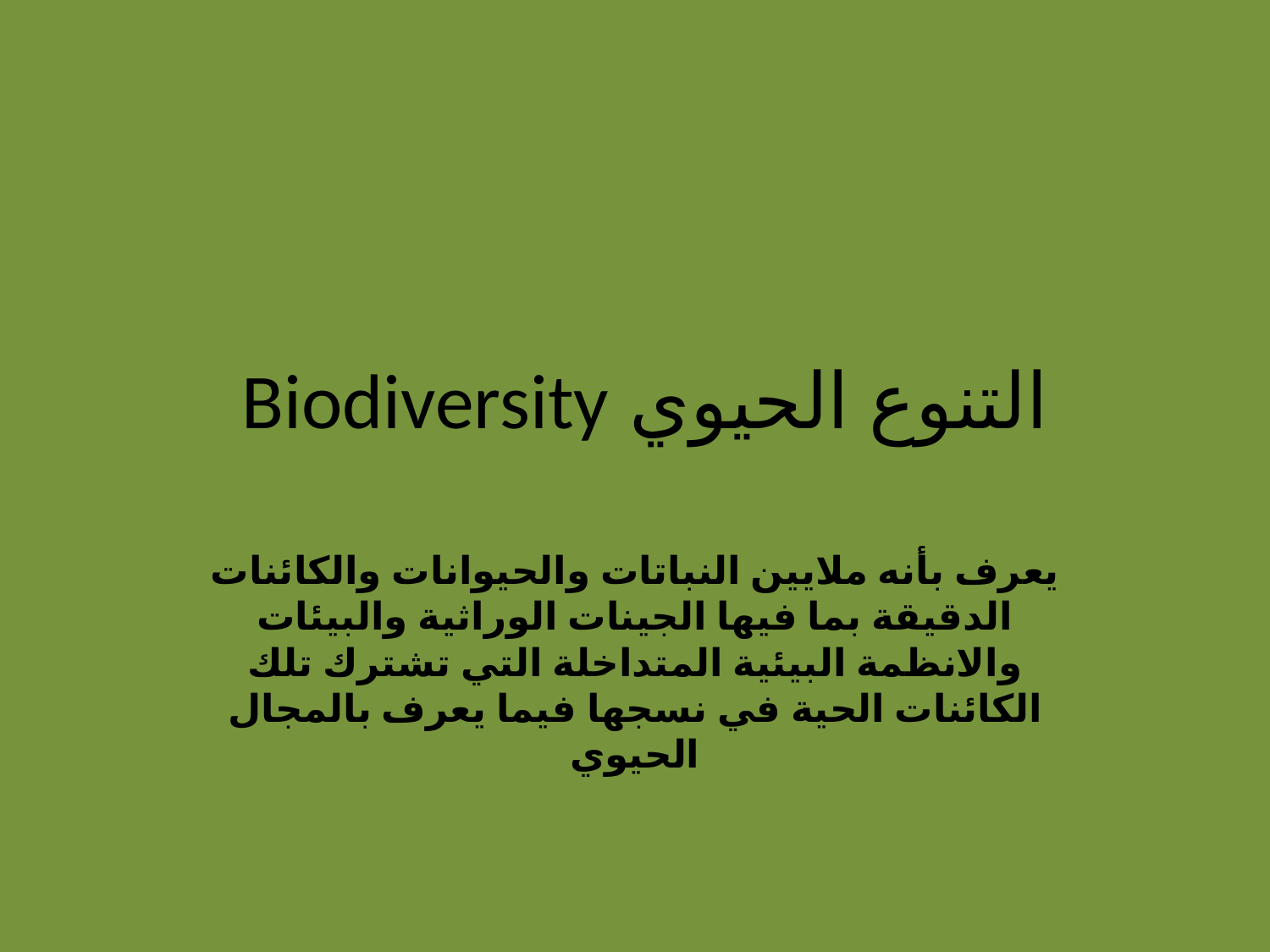

# التنوع الحيوي Biodiversity
يعرف بأنه ملايين النباتات والحيوانات والكائنات الدقيقة بما فيها الجينات الوراثية والبيئات والانظمة البيئية المتداخلة التي تشترك تلك الكائنات الحية في نسجها فيما يعرف بالمجال الحيوي